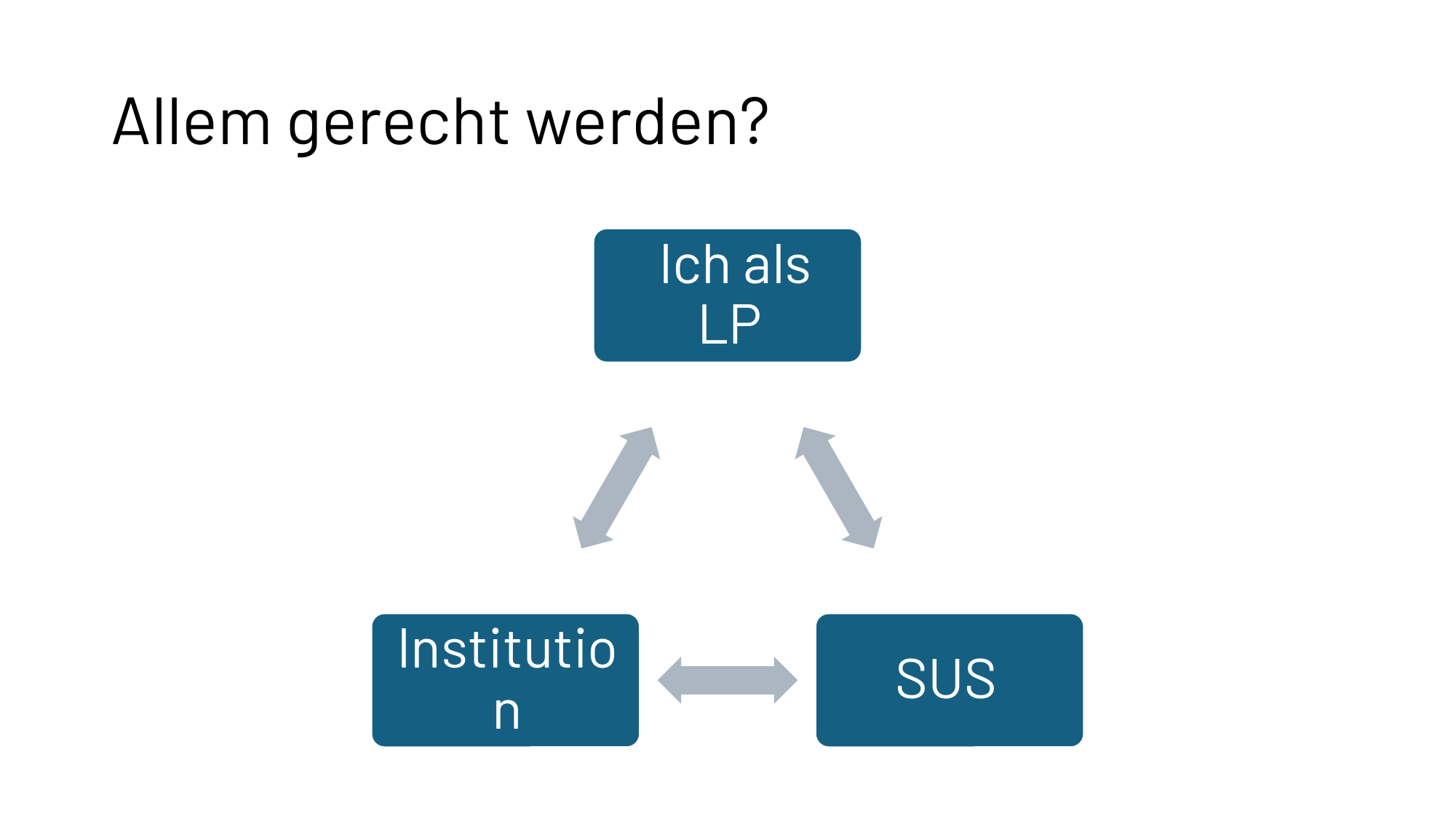

# Allem gerecht werden?
 Ich als LP

SUS

Institution